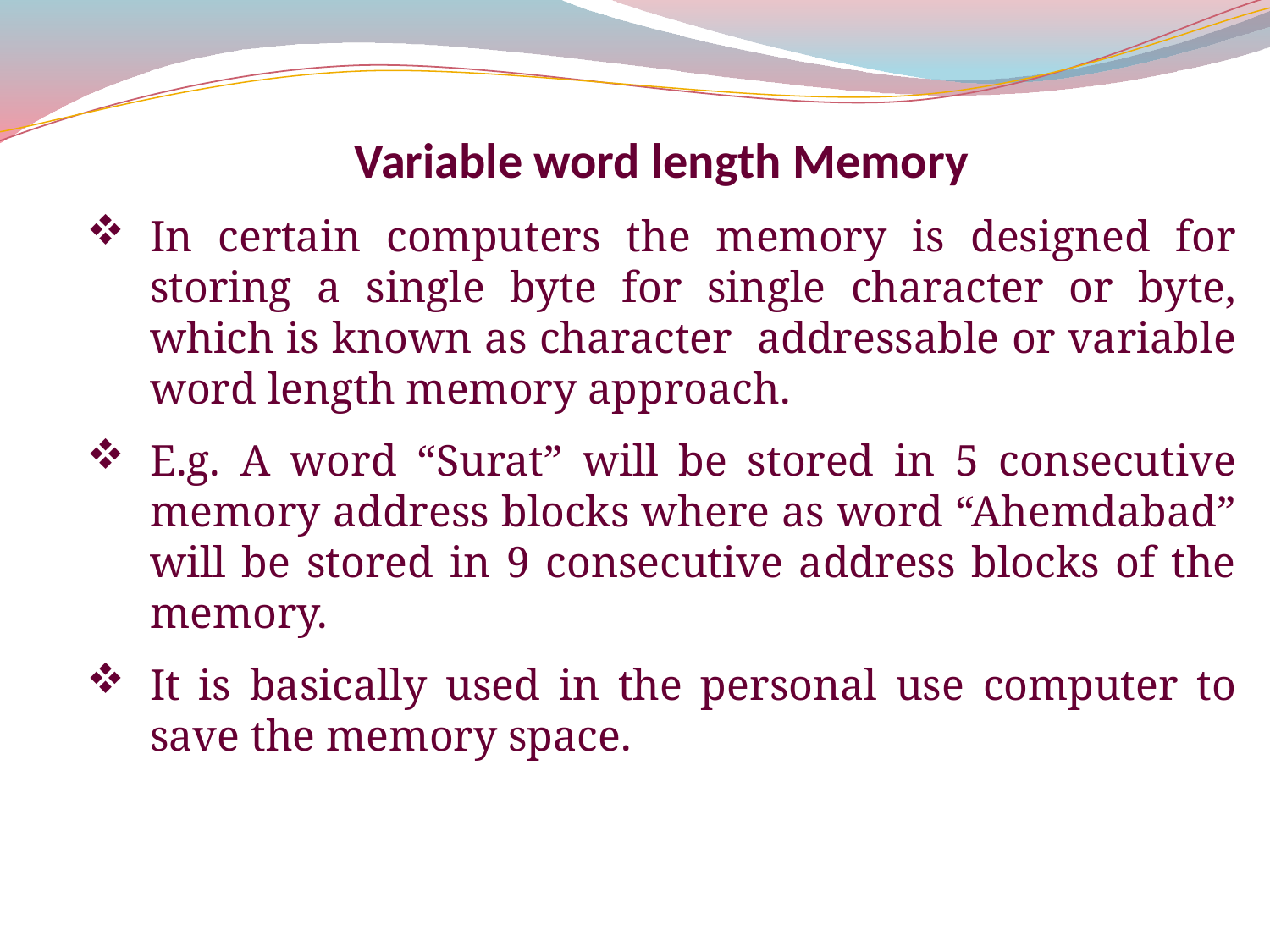

Variable word length Memory
In certain computers the memory is designed for storing a single byte for single character or byte, which is known as character  addressable or variable word length memory approach.
E.g. A word “Surat” will be stored in 5 consecutive memory address blocks where as word “Ahemdabad” will be stored in 9 consecutive address blocks of the memory.
It is basically used in the personal use computer to save the memory space.